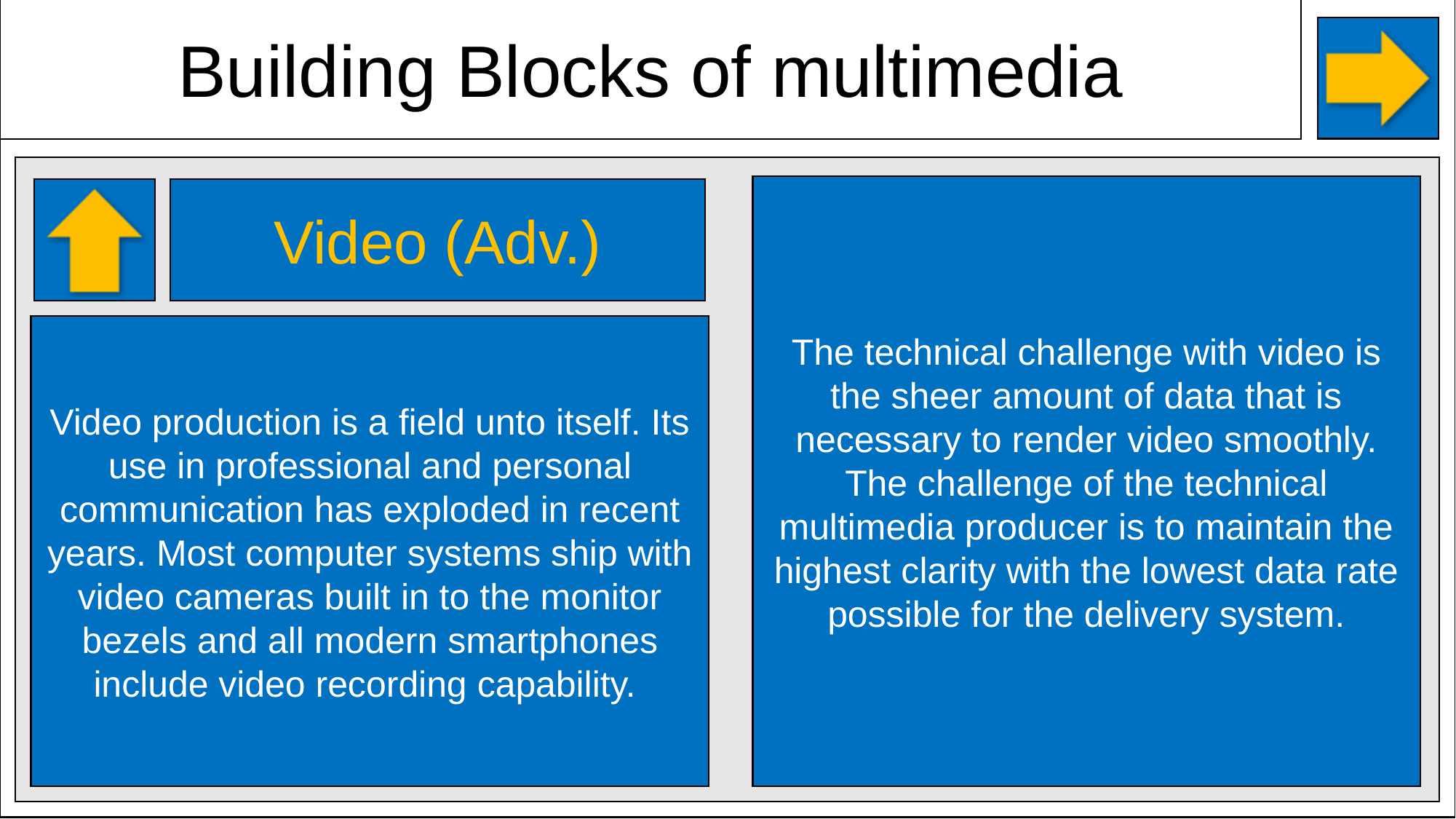

Building Blocks of multimedia

The technical challenge with video is the sheer amount of data that is necessary to render video smoothly. The challenge of the technical multimedia producer is to maintain the highest clarity with the lowest data rate possible for the delivery system.

Video (Adv.)

Video production is a field unto itself. Its use in professional and personal communication has exploded in recent years. Most computer systems ship with video cameras built in to the monitor bezels and all modern smartphones include video recording capability.